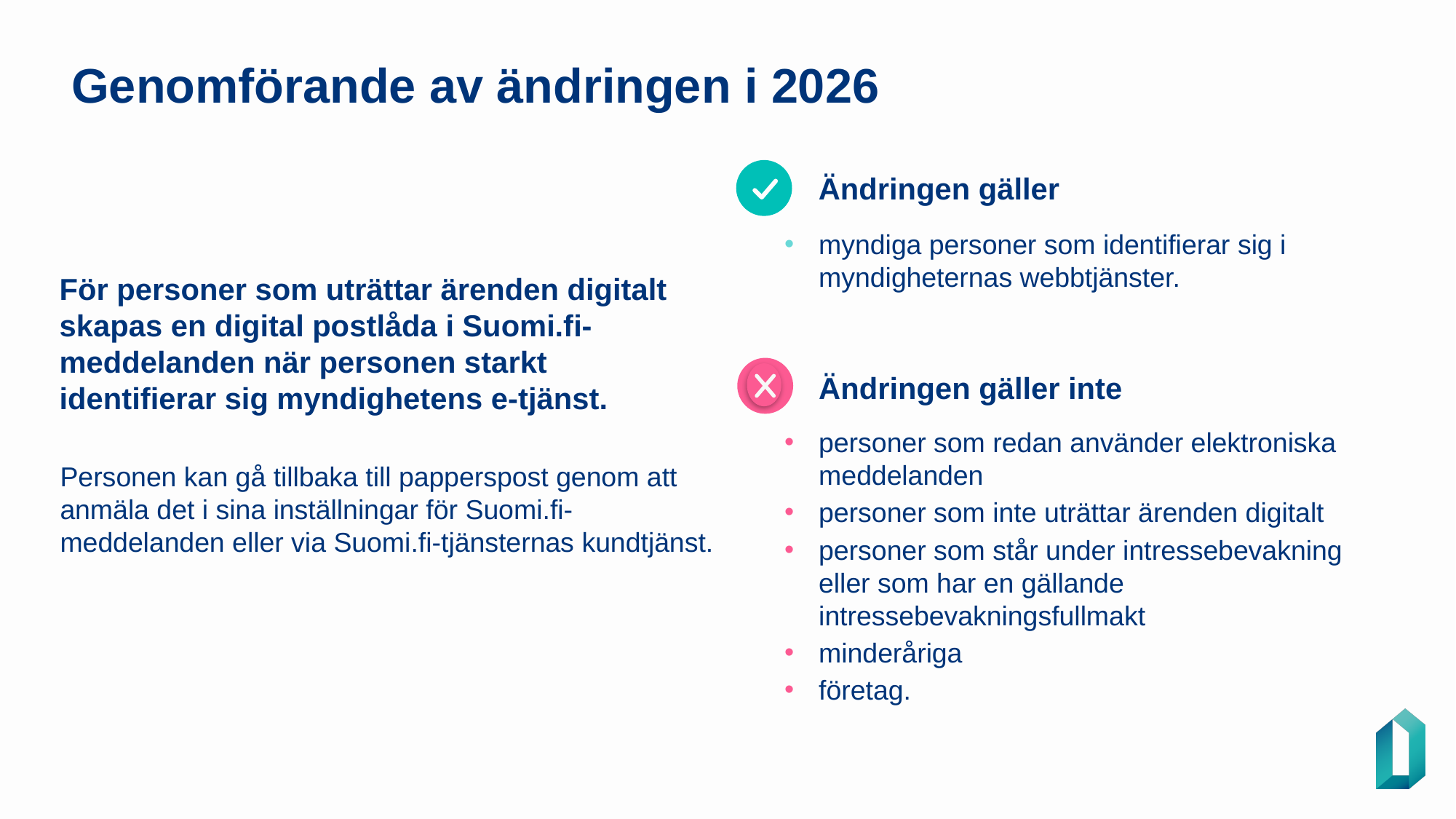

# Genomförande av ändringen i 2026

Ändringen gäller
myndiga personer som identifierar sig i myndigheternas webbtjänster.
För personer som uträttar ärenden digitalt skapas en digital postlåda i Suomi.fi-meddelanden när personen starkt identifierar sig myndighetens e-tjänst.

Ändringen gäller inte
personer som redan använder elektroniska meddelanden
personer som inte uträttar ärenden digitalt
personer som står under intressebevakning eller som har en gällande intressebevakningsfullmakt
minderåriga
företag.
Personen kan gå tillbaka till papperspost genom att anmäla det i sina inställningar för Suomi.fi-meddelanden eller via Suomi.fi-tjänsternas kundtjänst.